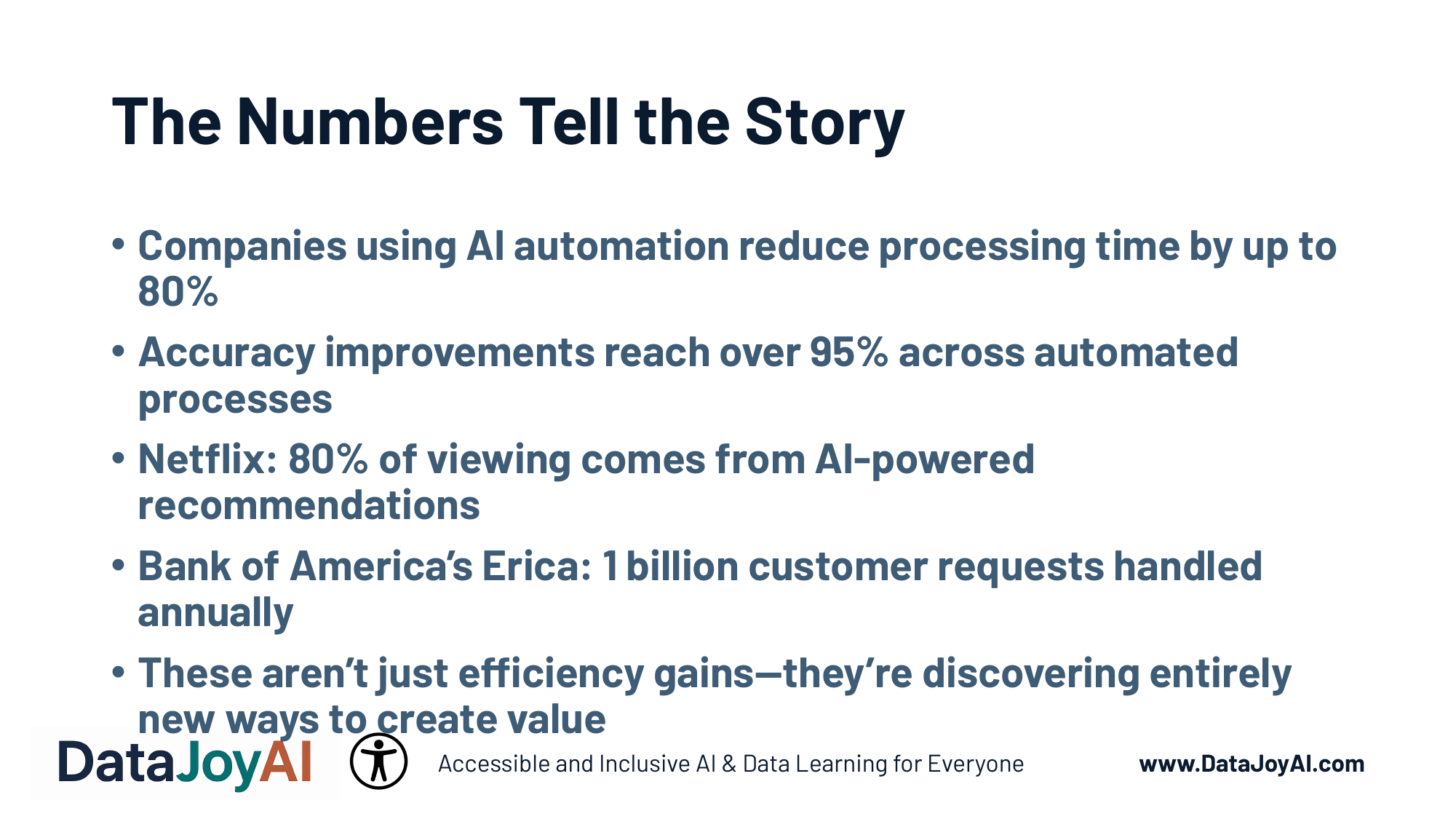

# The Numbers Tell the Story
Companies using AI automation reduce processing time by up to 80%
Accuracy improvements reach over 95% across automated processes
Netflix: 80% of viewing comes from AI-powered recommendations
Bank of America’s Erica: 1 billion customer requests handled annually
These aren’t just efficiency gains—they’re discovering entirely new ways to create value